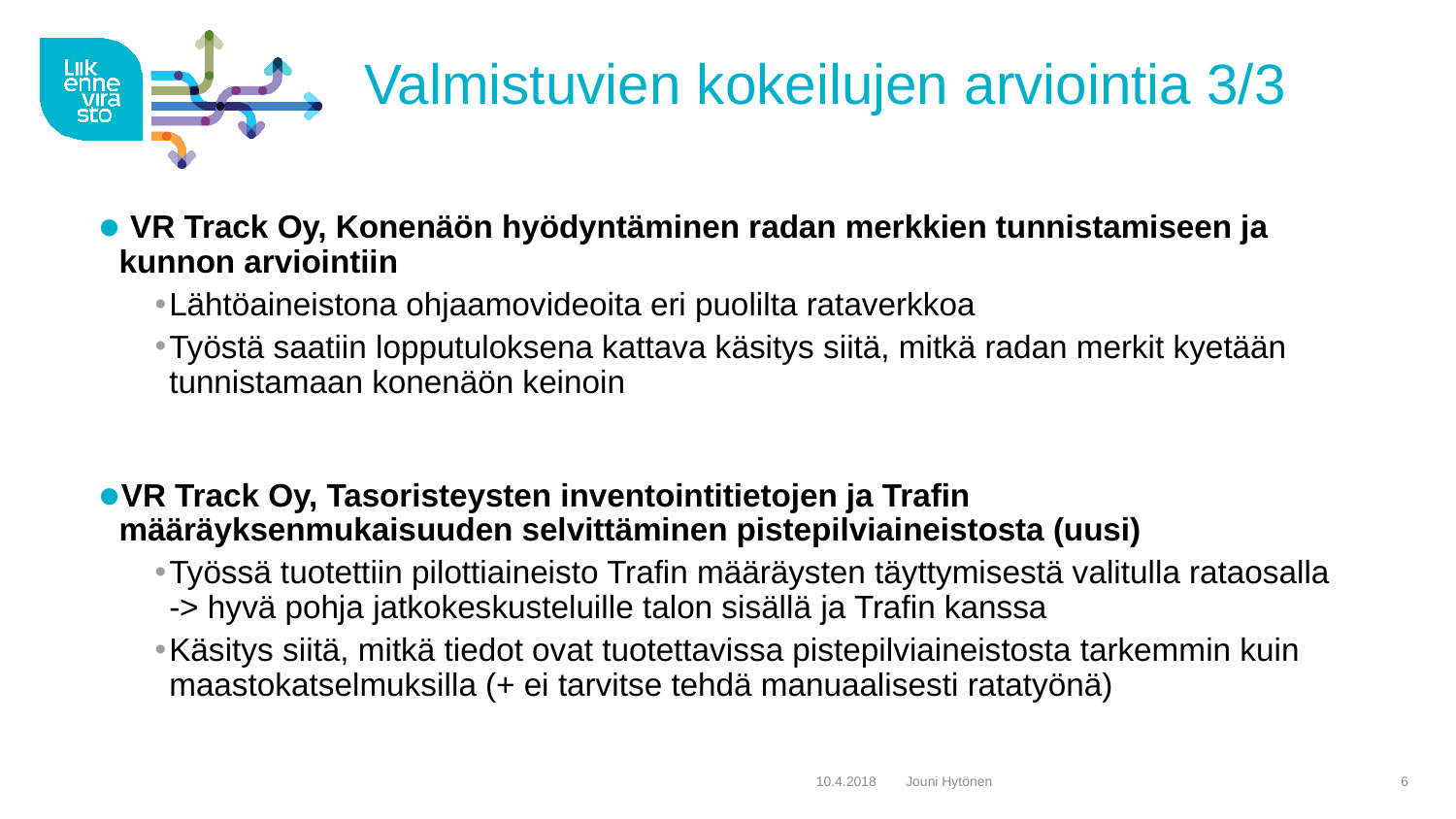

# Valmistuvien kokeilujen arviointia 3/3
 VR Track Oy, Konenäön hyödyntäminen radan merkkien tunnistamiseen ja kunnon arviointiin
Lähtöaineistona ohjaamovideoita eri puolilta rataverkkoa
Työstä saatiin lopputuloksena kattava käsitys siitä, mitkä radan merkit kyetään tunnistamaan konenäön keinoin

VR Track Oy, Tasoristeysten inventointitietojen ja Trafin määräyksenmukaisuuden selvittäminen pistepilviaineistosta (uusi)
Työssä tuotettiin pilottiaineisto Trafin määräysten täyttymisestä valitulla rataosalla -> hyvä pohja jatkokeskusteluille talon sisällä ja Trafin kanssa
Käsitys siitä, mitkä tiedot ovat tuotettavissa pistepilviaineistosta tarkemmin kuin maastokatselmuksilla (+ ei tarvitse tehdä manuaalisesti ratatyönä)

10.4.2018
Jouni Hytönen
6